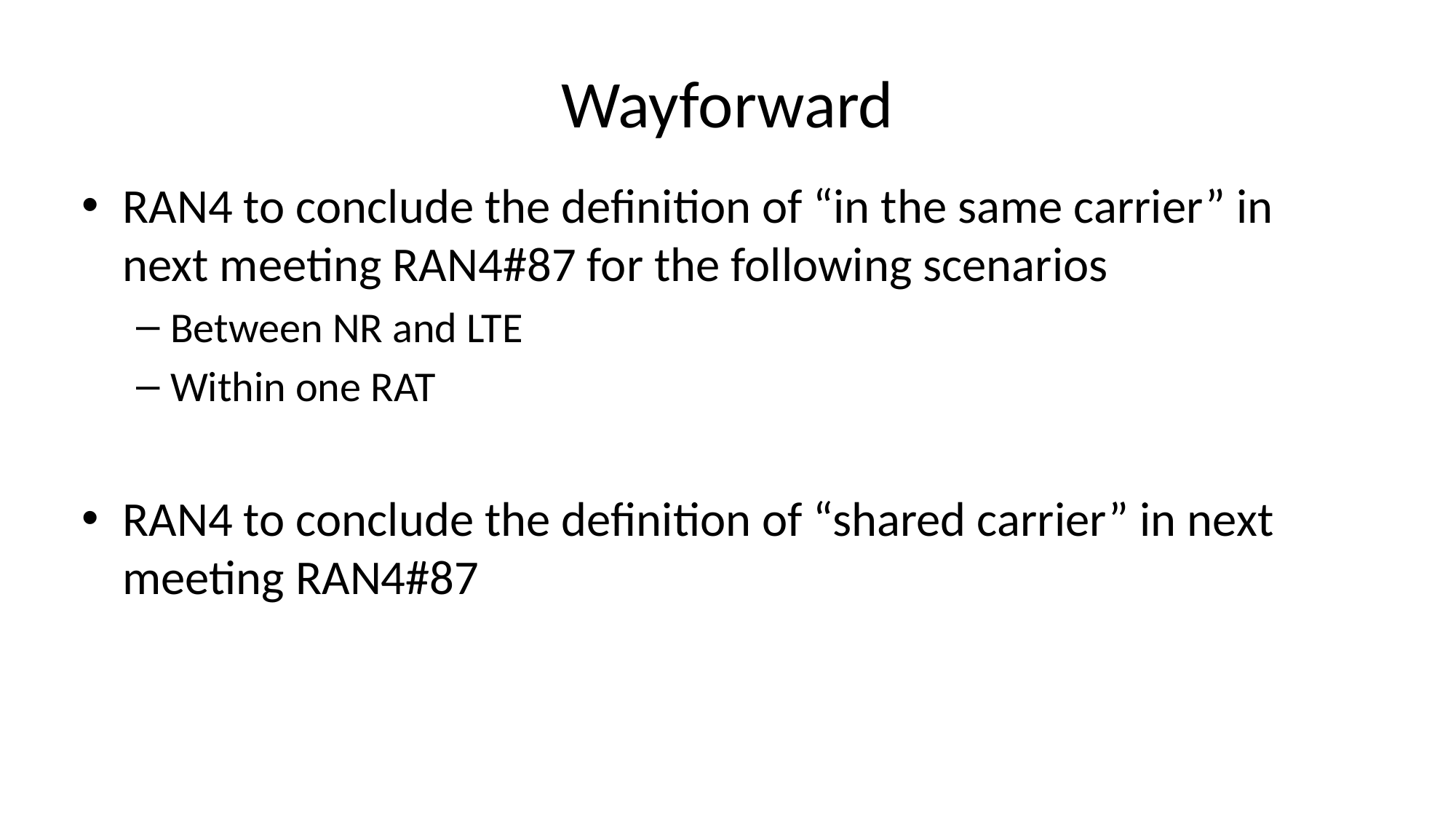

# Wayforward
RAN4 to conclude the definition of “in the same carrier” in next meeting RAN4#87 for the following scenarios
Between NR and LTE
Within one RAT

RAN4 to conclude the definition of “shared carrier” in next meeting RAN4#87